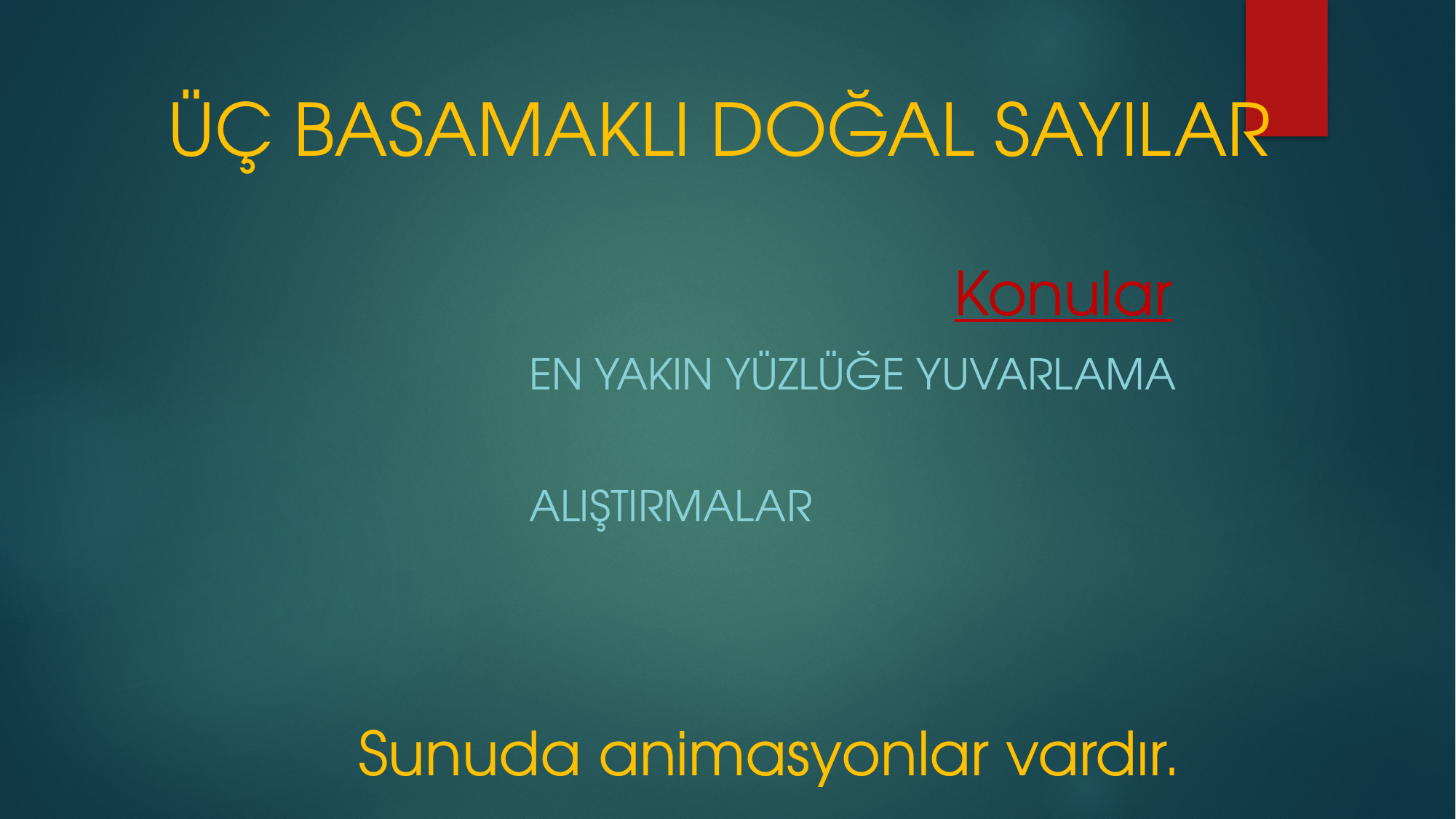

# ÜÇ BASAMAKLI DOĞAL SAYILAR
Konular
En yakın Yüzlüğe yuvarlama

alıştırmalar
Sunuda animasyonlar vardır.